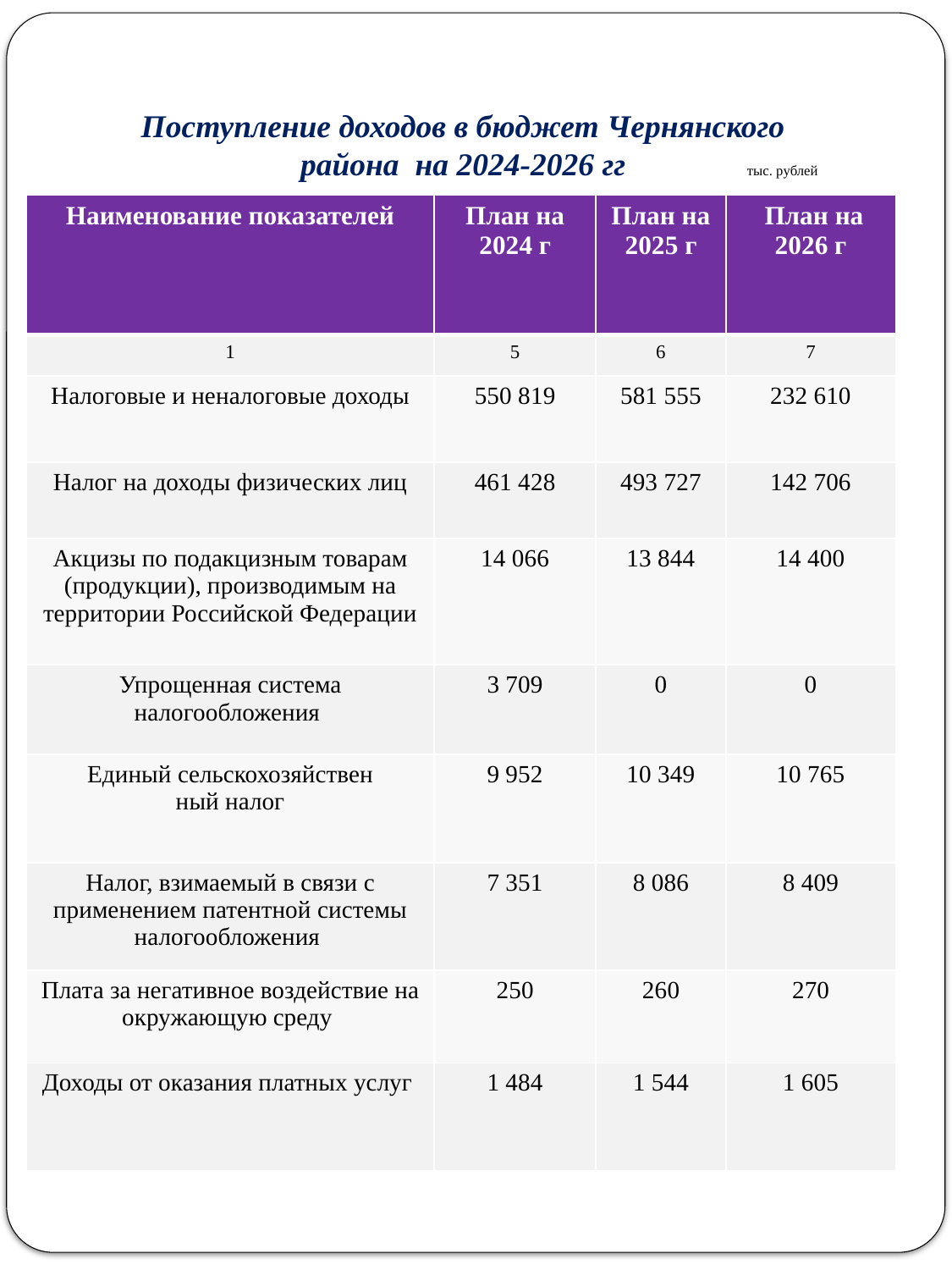

# Поступление доходов в бюджет Чернянского района  на 2024-2026 гг
                                     тыс. рублей
| Наименование показателей | План на 2024 г | План на 2025 г | План на 2026 г |
| --- | --- | --- | --- |
| 1 | 5 | 6 | 7 |
| Налоговые и неналоговые доходы | 550 819 | 581 555 | 232 610 |
| Налог на доходы физических лиц | 461 428 | 493 727 | 142 706 |
| Акцизы по подакцизным товарам (продукции), производимым на территории Российской Федерации | 14 066 | 13 844 | 14 400 |
| Упрощенная система налогообложения | 3 709 | 0 | 0 |
| Единый сельскохозяйствен ный налог | 9 952 | 10 349 | 10 765 |
| Налог, взимаемый в связи с применением патентной системы налогообложения | 7 351 | 8 086 | 8 409 |
| Плата за негативное воздействие на окружающую среду | 250 | 260 | 270 |
| Доходы от оказания платных услуг | 1 484 | 1 544 | 1 605 |